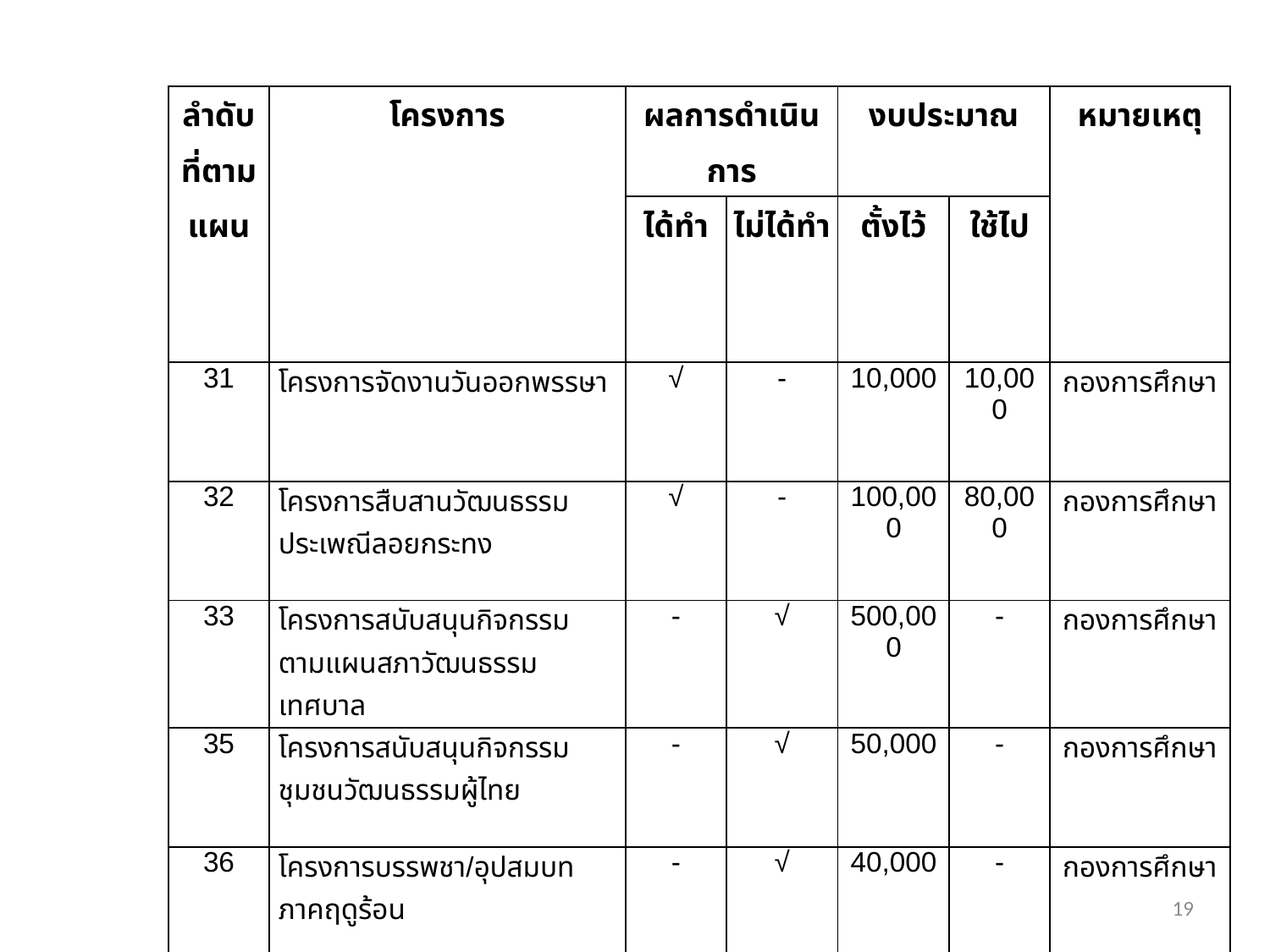

| ลำดับที่ตามแผน | โครงการ | ผลการดำเนินการ |  | งบประมาณ |  | หมายเหตุ |
| --- | --- | --- | --- | --- | --- | --- |
|  |  | ได้ทำ | ไม่ได้ทำ | ตั้งไว้ | ใช้ไป |  |
| 31 | โครงการจัดงานวันออกพรรษา | √ | - | 10,000 | 10,000 | กองการศึกษา |
| 32 | โครงการสืบสานวัฒนธรรมประเพณีลอยกระทง | √ | - | 100,000 | 80,000 | กองการศึกษา |
| 33 | โครงการสนับสนุนกิจกรรมตามแผนสภาวัฒนธรรมเทศบาล | - | √ | 500,000 | - | กองการศึกษา |
| 35 | โครงการสนับสนุนกิจกรรมชุมชนวัฒนธรรมผู้ไทย | - | √ | 50,000 | - | กองการศึกษา |
| 36 | โครงการบรรพชา/อุปสมบทภาคฤดูร้อน | - | √ | 40,000 | - | กองการศึกษา |
19